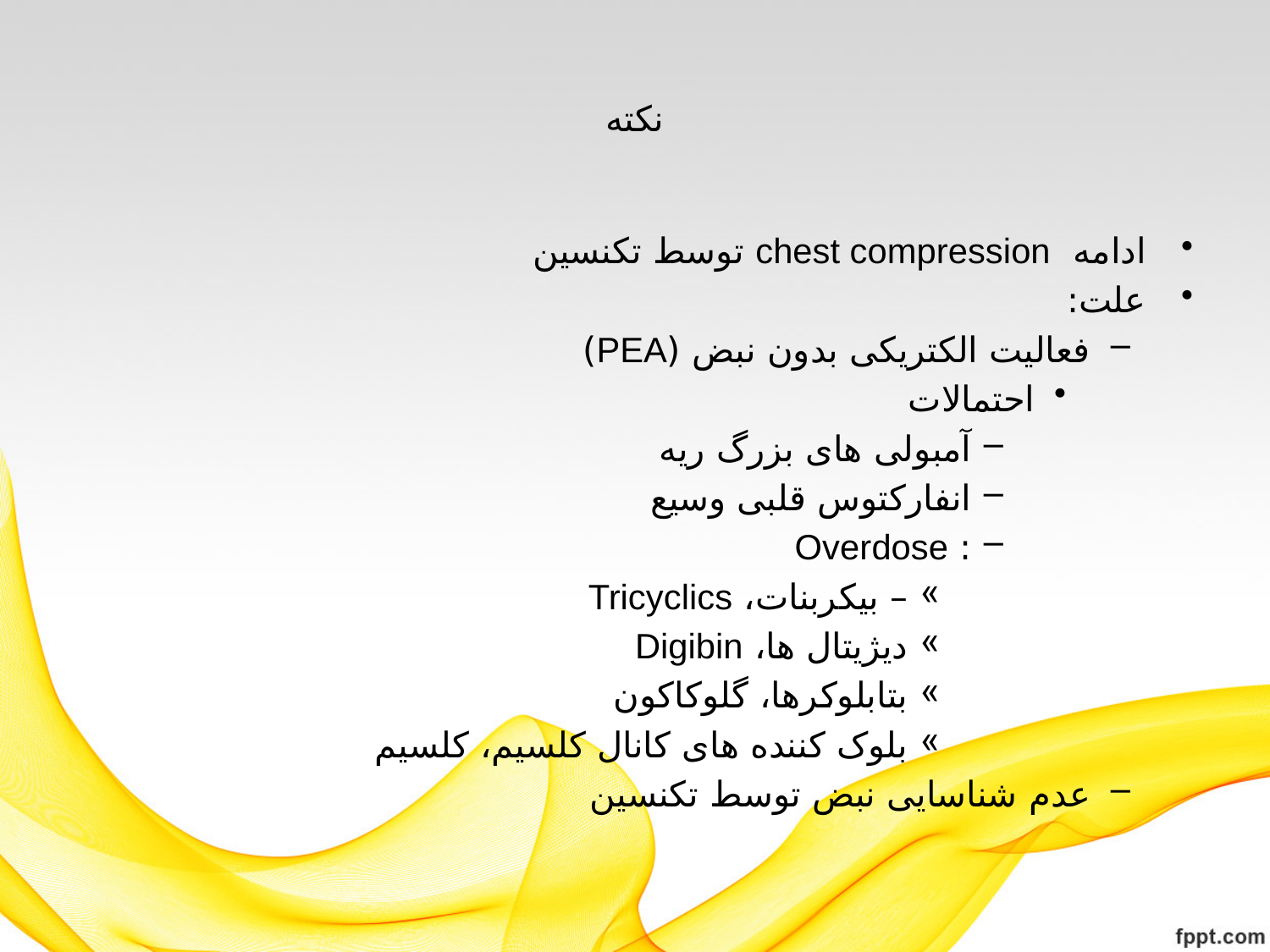

# نکته
ادامه  chest compression توسط تکنسین
علت:
فعالیت الکتریکی بدون نبض (PEA)
احتمالات
آمبولی های بزرگ ریه
انفارکتوس قلبی وسیع
: Overdose
– بیکربنات، Tricyclics
دیژیتال ها، Digibin
بتابلوکرها، گلوکاکون
بلوک کننده های کانال کلسیم، کلسیم
عدم شناسایی نبض توسط تکنسین